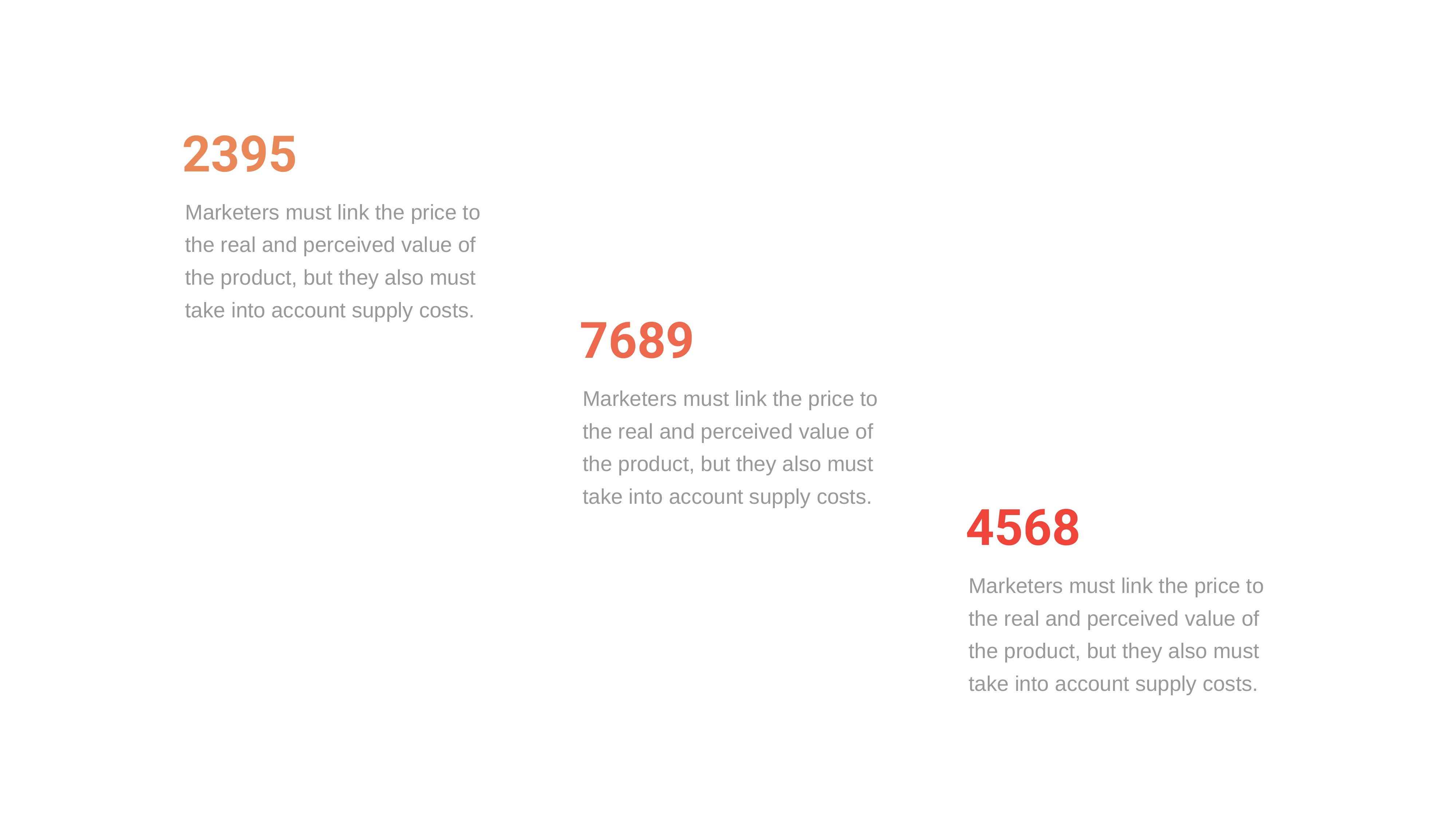

2395
Marketers must link the price to the real and perceived value of the product, but they also must take into account supply costs.
7689
Marketers must link the price to the real and perceived value of the product, but they also must take into account supply costs.
4568
Marketers must link the price to the real and perceived value of the product, but they also must take into account supply costs.